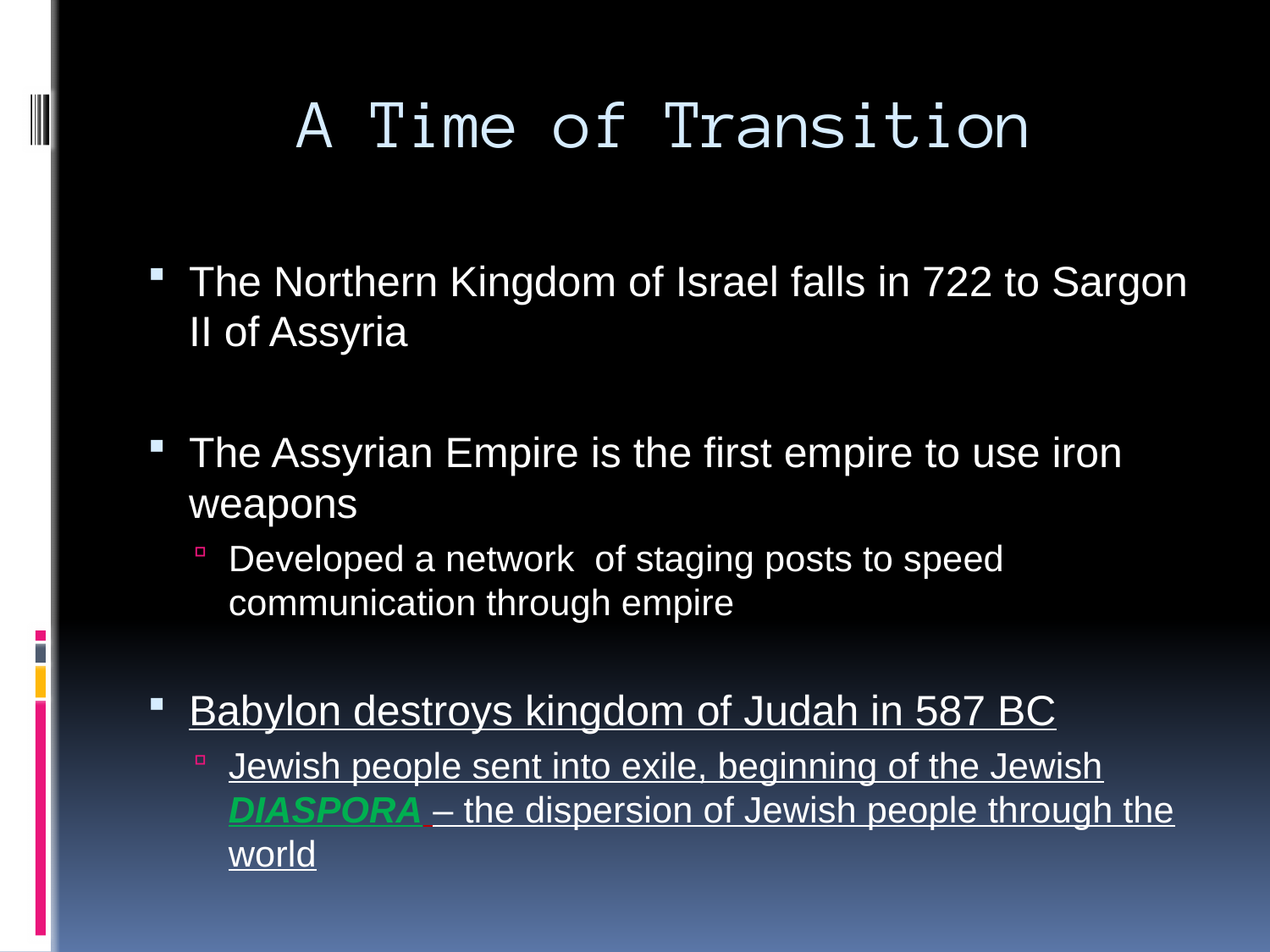

# A Time of Transition
The Northern Kingdom of Israel falls in 722 to Sargon II of Assyria

The Assyrian Empire is the first empire to use iron weapons
Developed a network  of staging posts to speed communication through empire

Babylon destroys kingdom of Judah in 587 BC
Jewish people sent into exile, beginning of the Jewish DIASPORA – the dispersion of Jewish people through the world